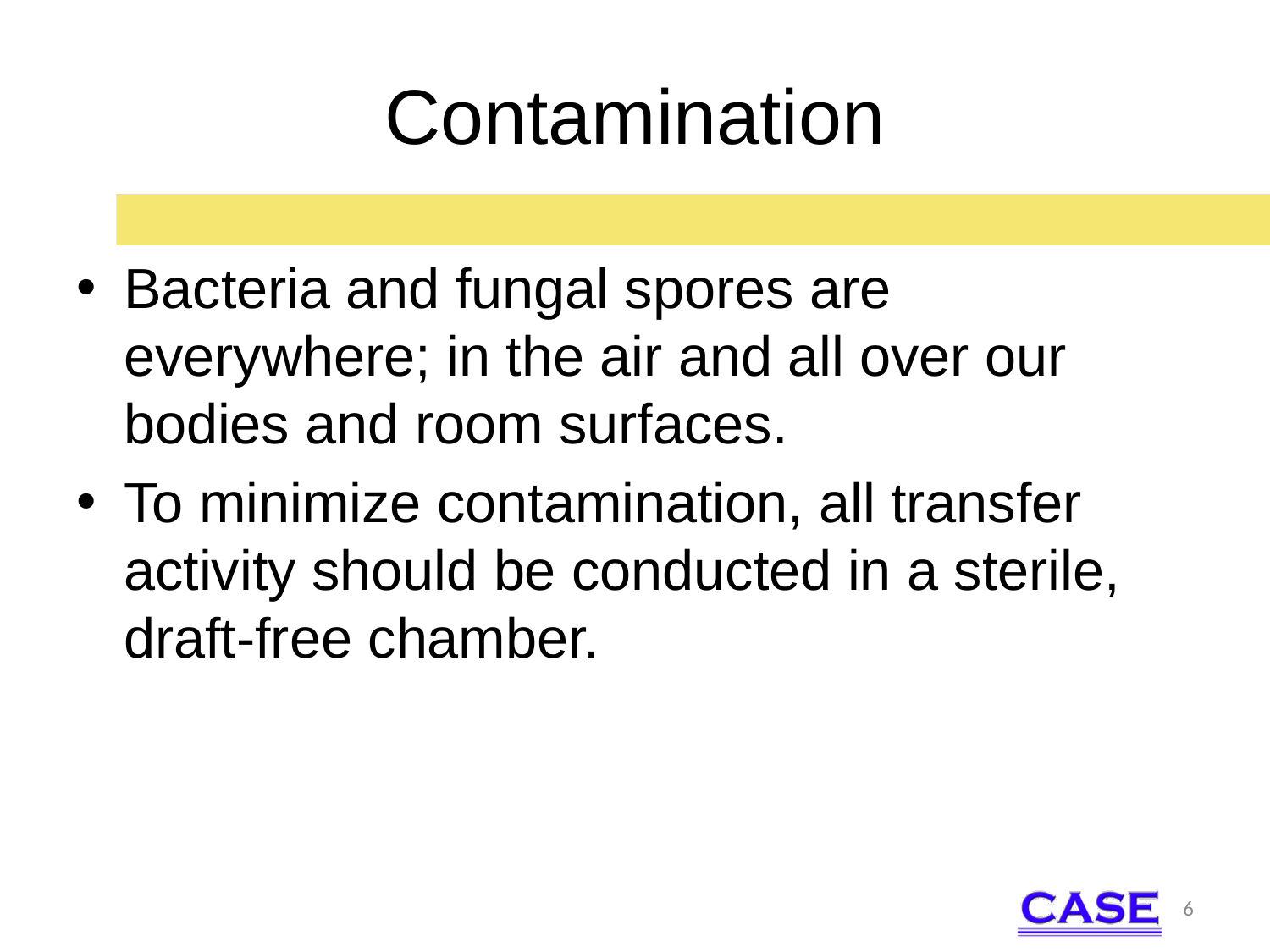

# Contamination
Bacteria and fungal spores are everywhere; in the air and all over our bodies and room surfaces.
To minimize contamination, all transfer activity should be conducted in a sterile, draft-free chamber.
6